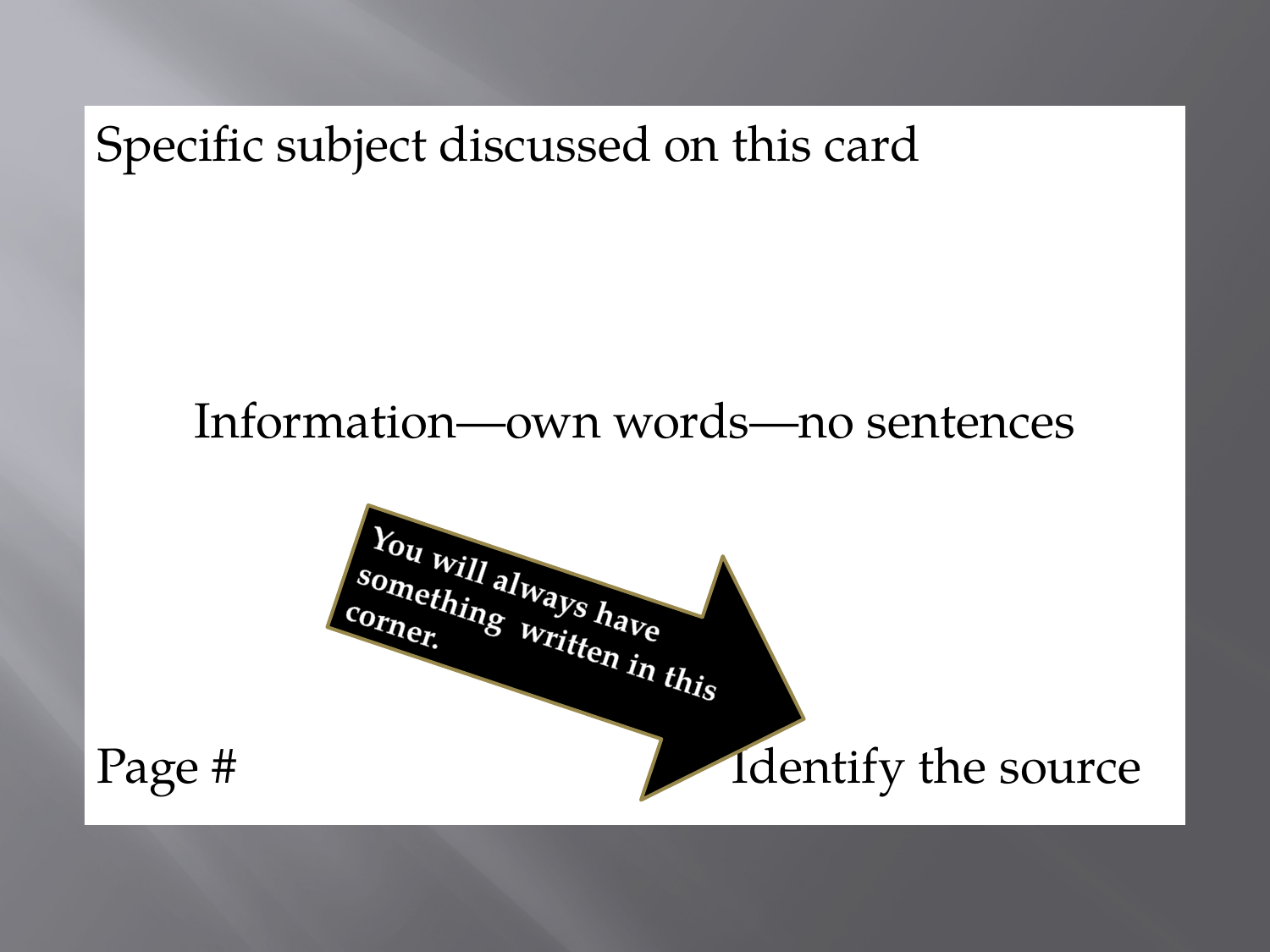

Specific subject discussed on this card

Information—own words—no sentences

Page #				Identify the source
You will always have something  written in this corner.